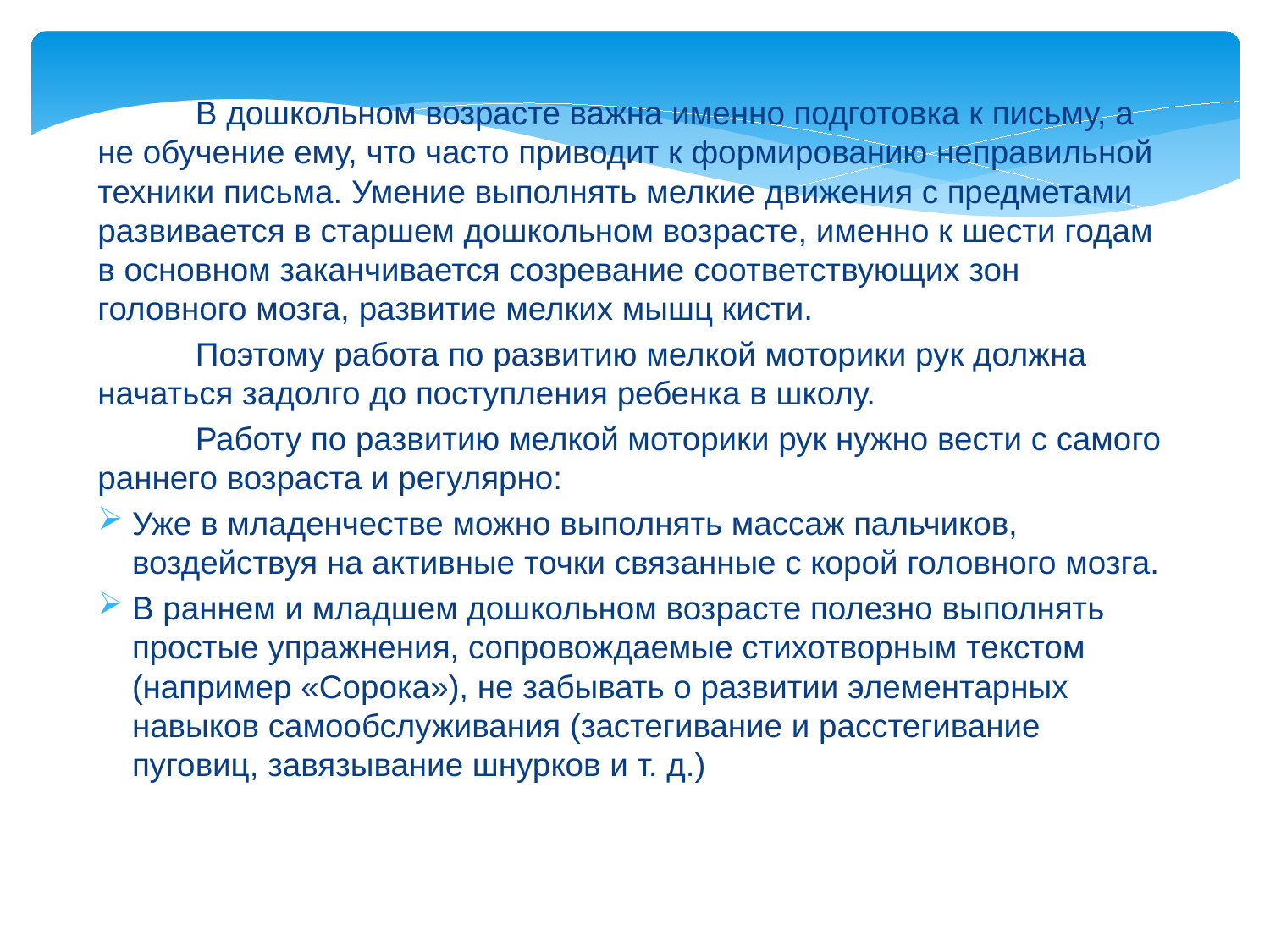

В дошкольном возрасте важна именно подготовка к письму, а не обучение ему, что часто приводит к формированию неправильной техники письма. Умение выполнять мелкие движения с предметами развивается в старшем дошкольном возрасте, именно к шести годам в основном заканчивается созревание соответствующих зон головного мозга, развитие мелких мышц кисти.
	Поэтому работа по развитию мелкой моторики рук должна начаться задолго до поступления ребенка в школу.
	Работу по развитию мелкой моторики рук нужно вести с самого раннего возраста и регулярно:
Уже в младенчестве можно выполнять массаж пальчиков, воздействуя на активные точки связанные с корой головного мозга.
В раннем и младшем дошкольном возрасте полезно выполнять простые упражнения, сопровождаемые стихотворным текстом (например «Сорока»), не забывать о развитии элементарных навыков самообслуживания (застегивание и расстегивание пуговиц, завязывание шнурков и т. д.)